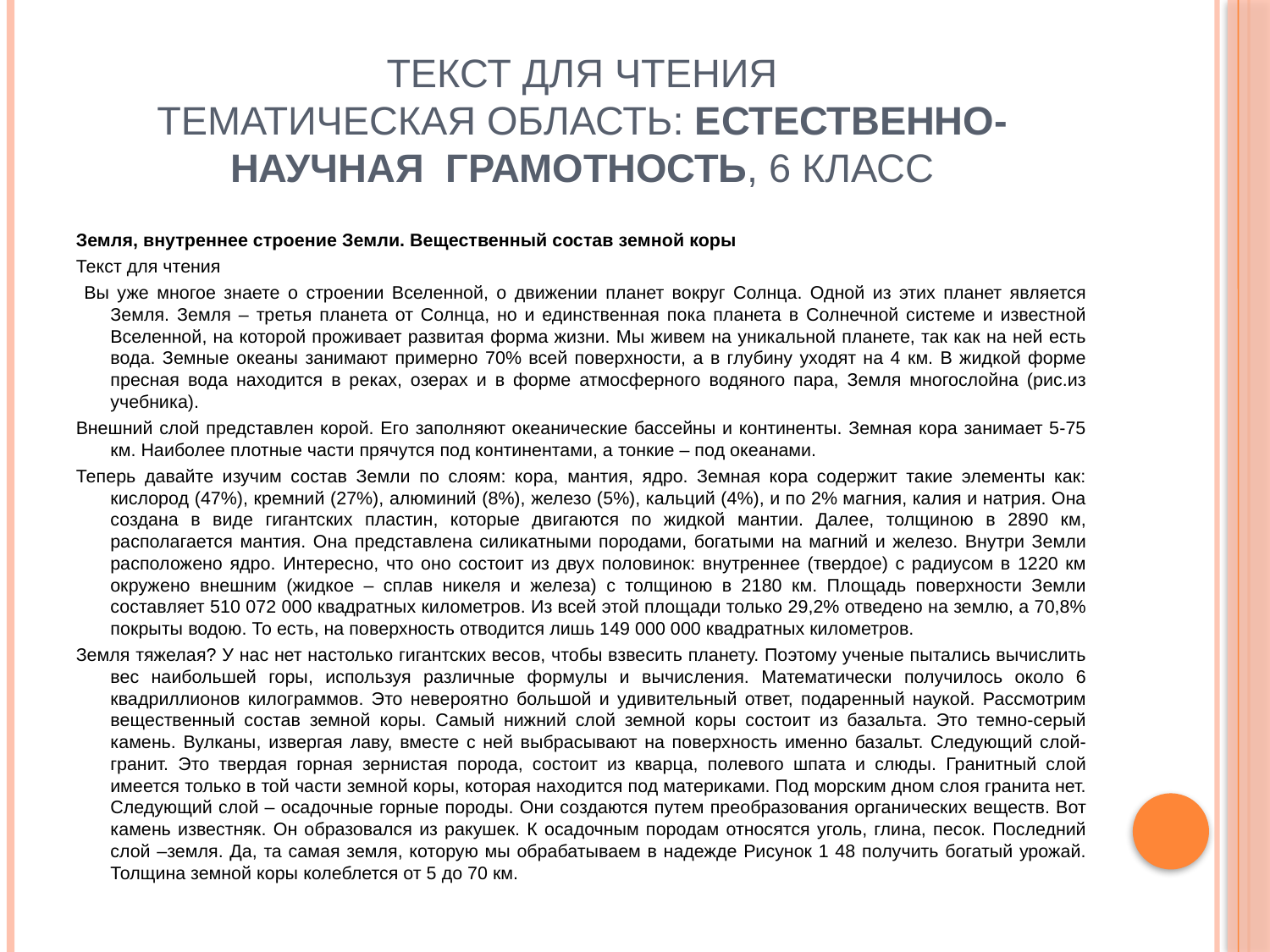

# Текст для чтения Тематическая область: ЕСТЕСТВЕННО-НАУЧНАЯ  ГРАМОТНОСТЬ, 6 класс
Земля, внутреннее строение Земли. Вещественный состав земной коры
Текст для чтения
 Вы уже многое знаете о строении Вселенной, о движении планет вокруг Солнца. Одной из этих планет является Земля. Земля – третья планета от Солнца, но и единственная пока планета в Солнечной системе и известной Вселенной, на которой проживает развитая форма жизни. Мы живем на уникальной планете, так как на ней есть вода. Земные океаны занимают примерно 70% всей поверхности, а в глубину уходят на 4 км. В жидкой форме пресная вода находится в реках, озерах и в форме атмосферного водяного пара, Земля многослойна (рис.из учебника).
Внешний слой представлен корой. Его заполняют океанические бассейны и континенты. Земная кора занимает 5-75 км. Наиболее плотные части прячутся под континентами, а тонкие – под океанами.
Теперь давайте изучим состав Земли по слоям: кора, мантия, ядро. Земная кора содержит такие элементы как: кислород (47%), кремний (27%), алюминий (8%), железо (5%), кальций (4%), и по 2% магния, калия и натрия. Она создана в виде гигантских пластин, которые двигаются по жидкой мантии. Далее, толщиною в 2890 км, располагается мантия. Она представлена силикатными породами, богатыми на магний и железо. Внутри Земли расположено ядро. Интересно, что оно состоит из двух половинок: внутреннее (твердое) с радиусом в 1220 км окружено внешним (жидкое – сплав никеля и железа) с толщиною в 2180 км. Площадь поверхности Земли составляет 510 072 000 квадратных километров. Из всей этой площади только 29,2% отведено на землю, а 70,8% покрыты водою. То есть, на поверхность отводится лишь 149 000 000 квадратных километров.
Земля тяжелая? У нас нет настолько гигантских весов, чтобы взвесить планету. Поэтому ученые пытались вычислить вес наибольшей горы, используя различные формулы и вычисления. Математически получилось около 6 квадриллионов килограммов. Это невероятно большой и удивительный ответ, подаренный наукой. Рассмотрим вещественный состав земной коры. Самый нижний слой земной коры состоит из базальта. Это темно-серый камень. Вулканы, извергая лаву, вместе с ней выбрасывают на поверхность именно базальт. Следующий слой-гранит. Это твердая горная зернистая порода, состоит из кварца, полевого шпата и слюды. Гранитный слой имеется только в той части земной коры, которая находится под материками. Под морским дном слоя гранита нет. Следующий слой – осадочные горные породы. Они создаются путем преобразования органических веществ. Вот камень известняк. Он образовался из ракушек. К осадочным породам относятся уголь, глина, песок. Последний слой –земля. Да, та самая земля, которую мы обрабатываем в надежде Рисунок 1 48 получить богатый урожай. Толщина земной коры колеблется от 5 до 70 км.